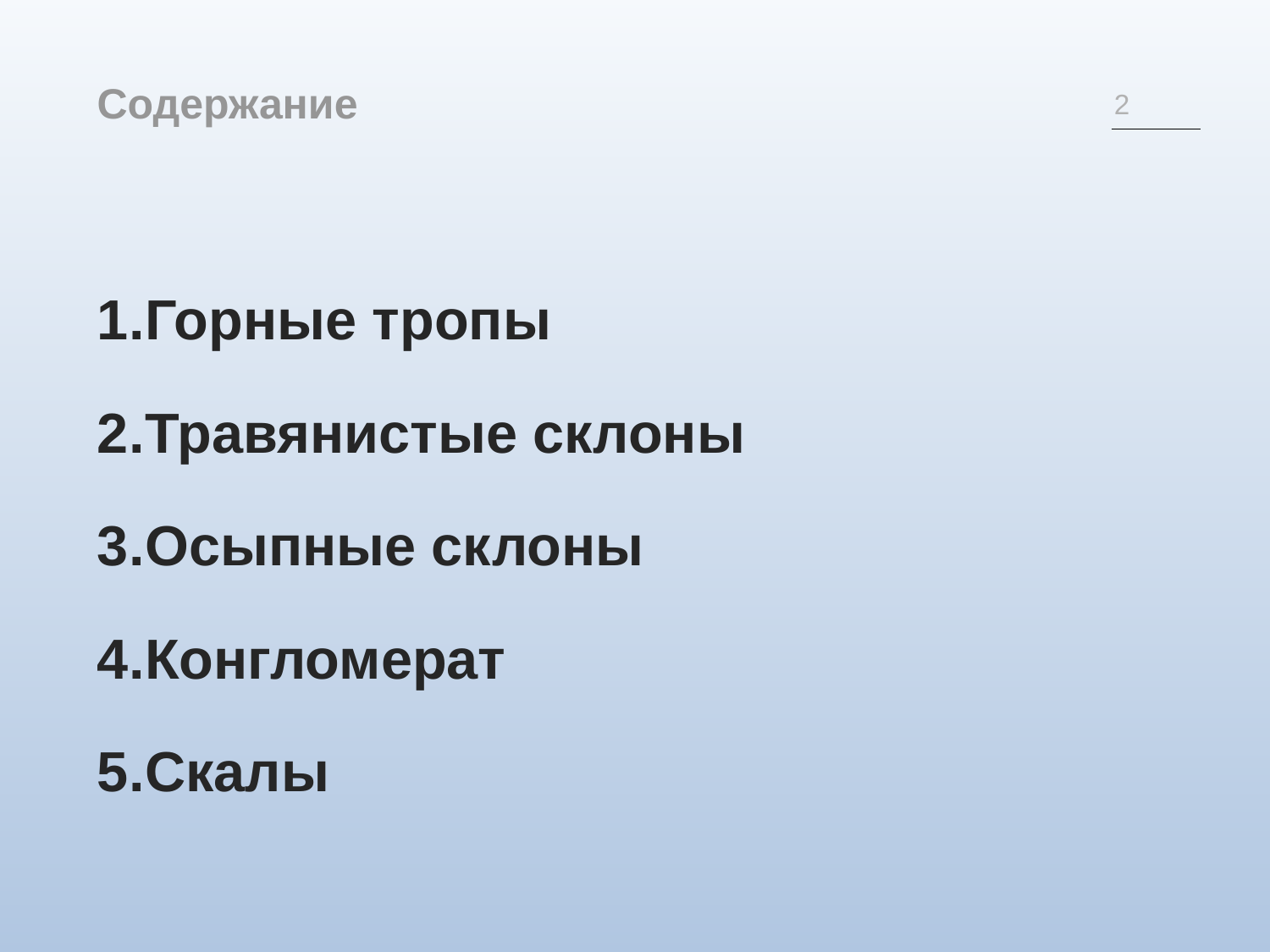

Содержание
2
Горные тропы
Травянистые склоны
Осыпные склоны
Конгломерат
Скалы